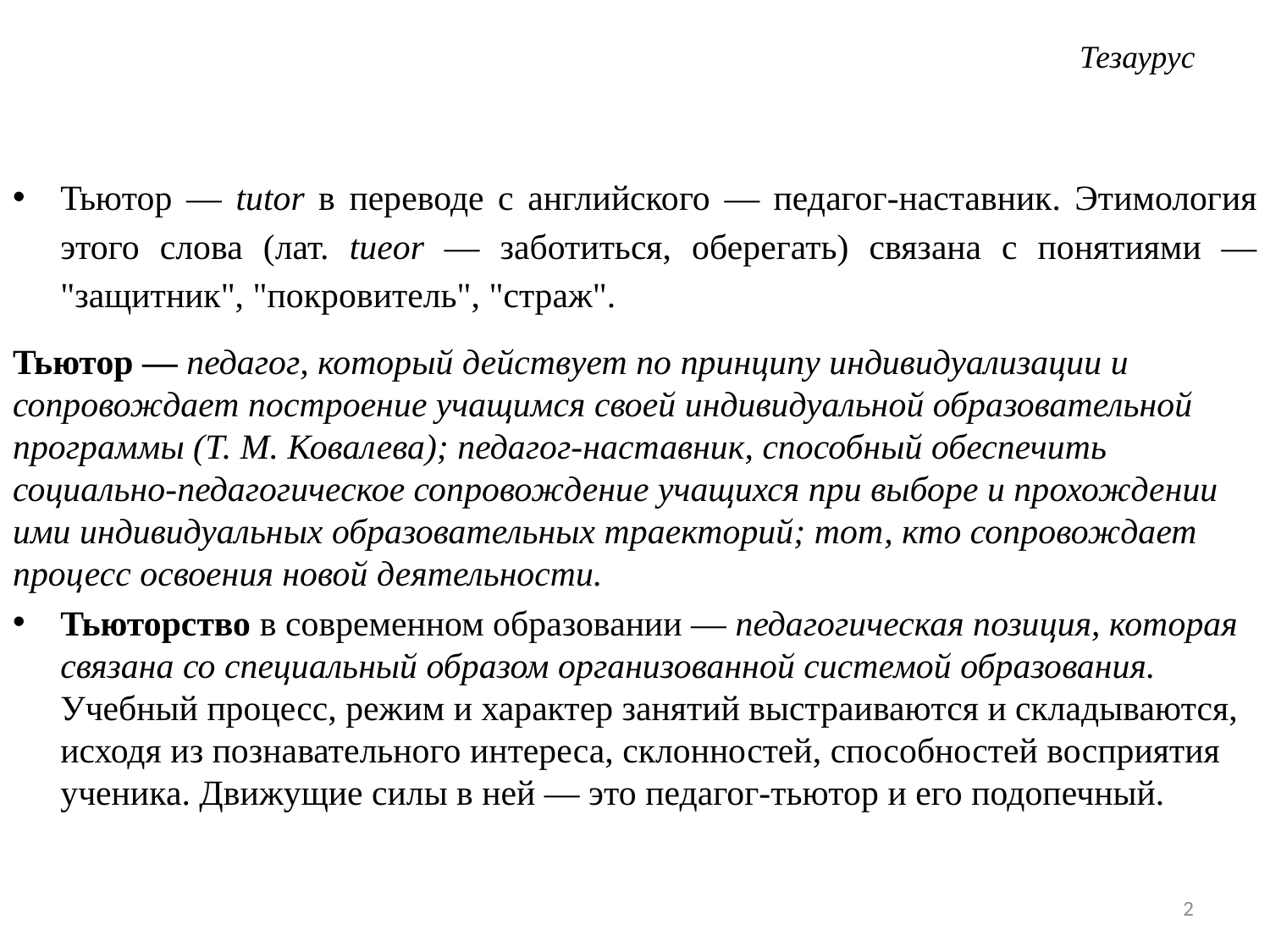

# Тезаурус

Тьютор — tutor в переводе с английского — педагог-наставник. Этимология этого слова (лат. tueor — заботиться, оберегать) связана с понятиями — "защитник", "покровитель", "страж".
Тьютор — педагог, который действует по принципу индивидуализации и сопровождает построение учащимся своей индивидуальной образовательной программы (Т. М. Ковалева); педагог-наставник, способный обеспечить социально-педагогическое сопровождение учащихся при выборе и прохождении ими индивидуальных образовательных траекторий; тот, кто сопровождает процесс освоения новой деятельности.
Тьюторство в современном образовании — педагогическая позиция, которая связана со специальный образом организованной системой образования. Учебный процесс, режим и характер занятий выстраиваются и складываются, исходя из познавательного интереса, склонностей, способностей восприятия ученика. Движущие силы в ней — это педагог-тьютор и его подопечный.
2